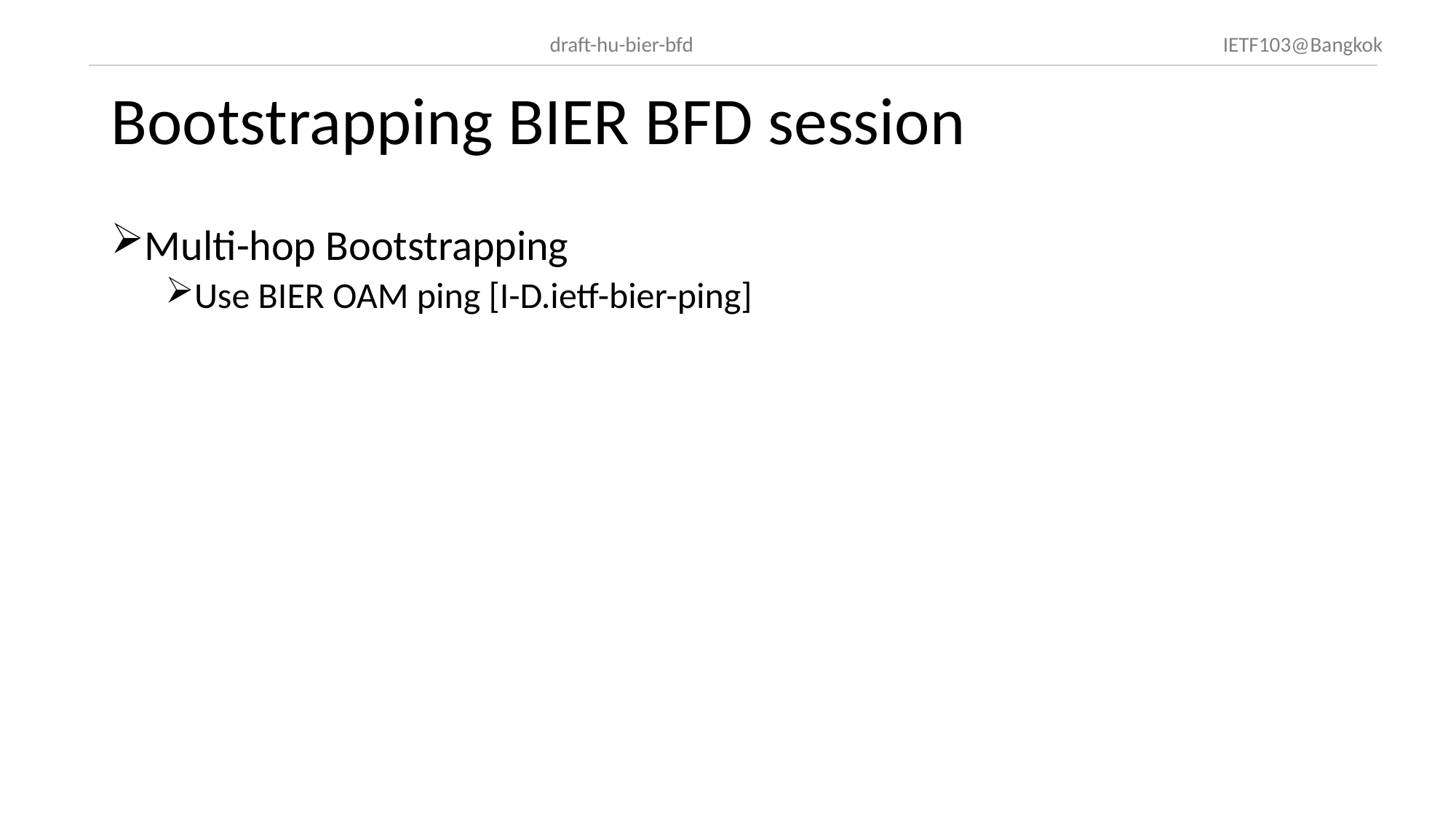

# Bootstrapping BIER BFD session
Multi-hop Bootstrapping
Use BIER OAM ping [I-D.ietf-bier-ping]